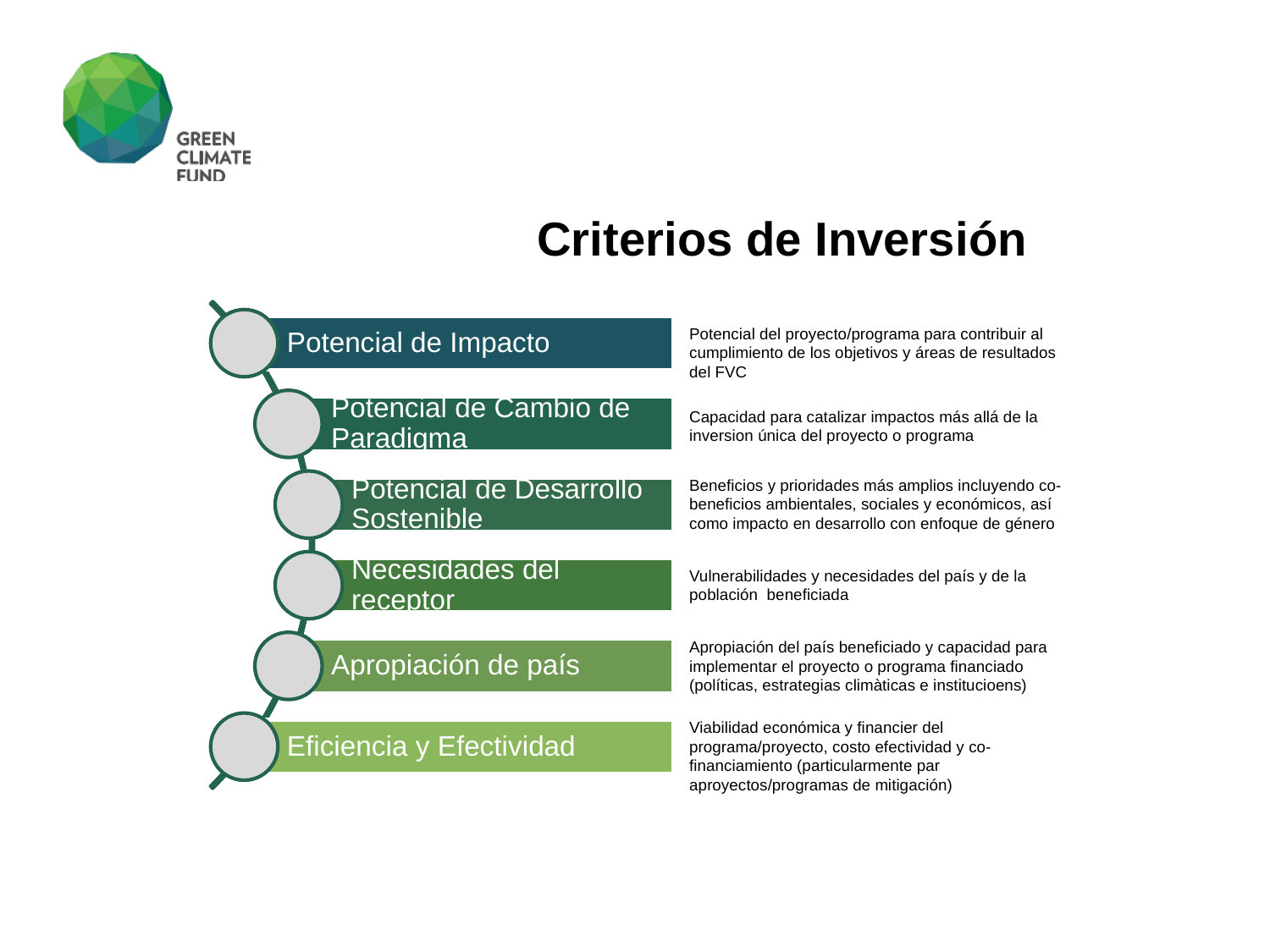

Criterios de Inversión
Potencial de Impacto
Potencial de Cambio de Paradigma
Potencial de Desarrollo Sostenible
Necesidades del receptor
Apropiación de país
Eficiencia y Efectividad
Potencial del proyecto/programa para contribuir al cumplimiento de los objetivos y áreas de resultados del FVC
Capacidad para catalizar impactos más allá de la inversion única del proyecto o programa
Beneficios y prioridades más amplios incluyendo co-beneficios ambientales, sociales y económicos, así como impacto en desarrollo con enfoque de género
Vulnerabilidades y necesidades del país y de la población  beneficiada
Apropiación del país beneficiado y capacidad para implementar el proyecto o programa financiado (políticas, estrategias climàticas e institucioens)
Viabilidad económica y financier del programa/proyecto, costo efectividad y co-financiamiento (particularmente par aproyectos/programas de mitigación)